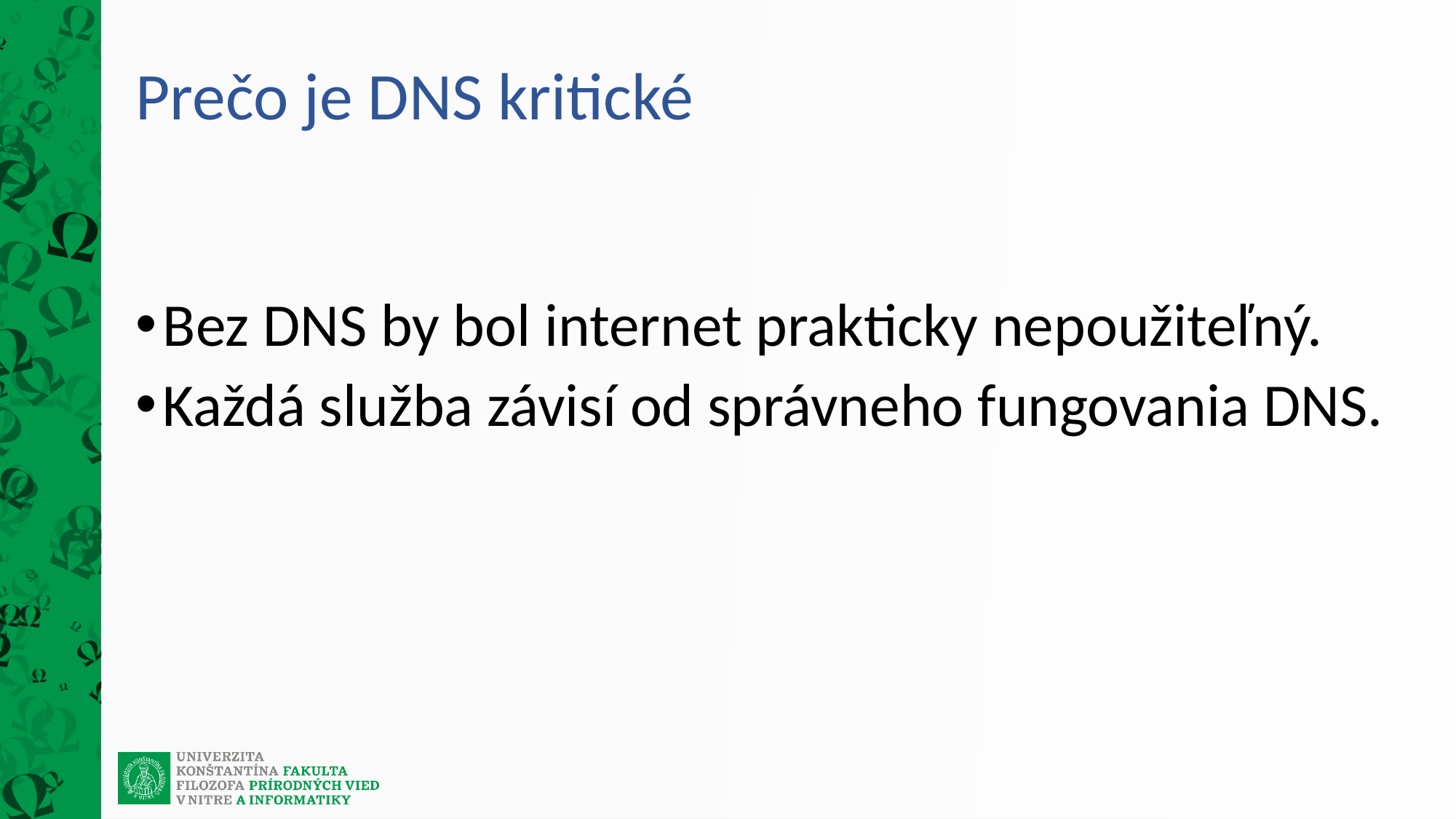

# Prečo je DNS kritické

Bez DNS by bol internet prakticky nepoužiteľný.
Každá služba závisí od správneho fungovania DNS.